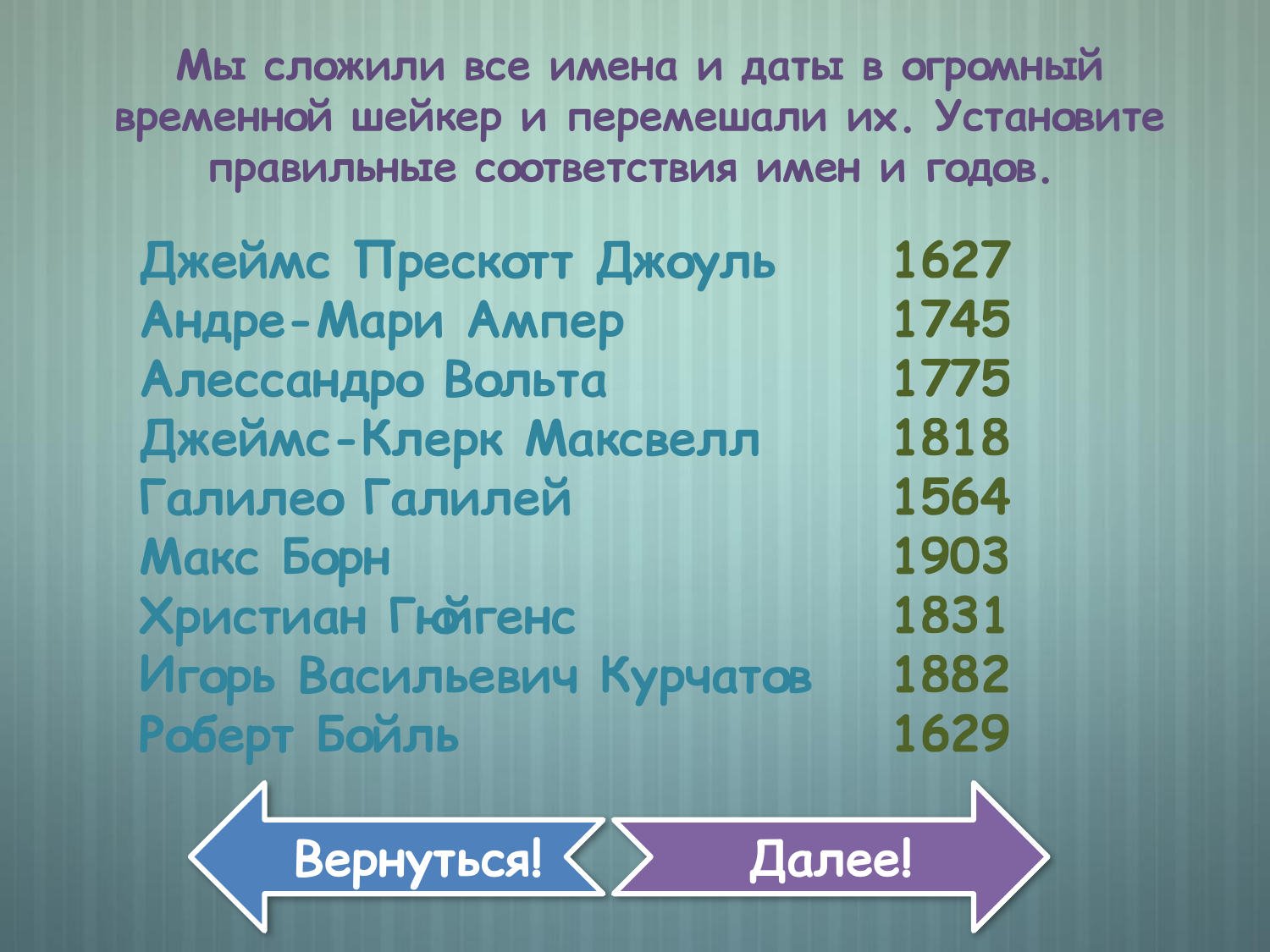

Мы сложили все имена и даты в огромный временной шейкер и перемешали их. Установите правильные соответствия имен и годов.
1627
1745
1775
1818
1564
1903
1831
1882
1629

Джеймс Прескотт Джоуль
Андре-Мари Ампер
Алессандро Вольта
Джеймс-Клерк Максвелл
Галилео Галилей
Макс Борн
Христиан Гюйгенс
Игорь Васильевич Курчатов
Роберт Бойль

  Вернуться!
Далее!